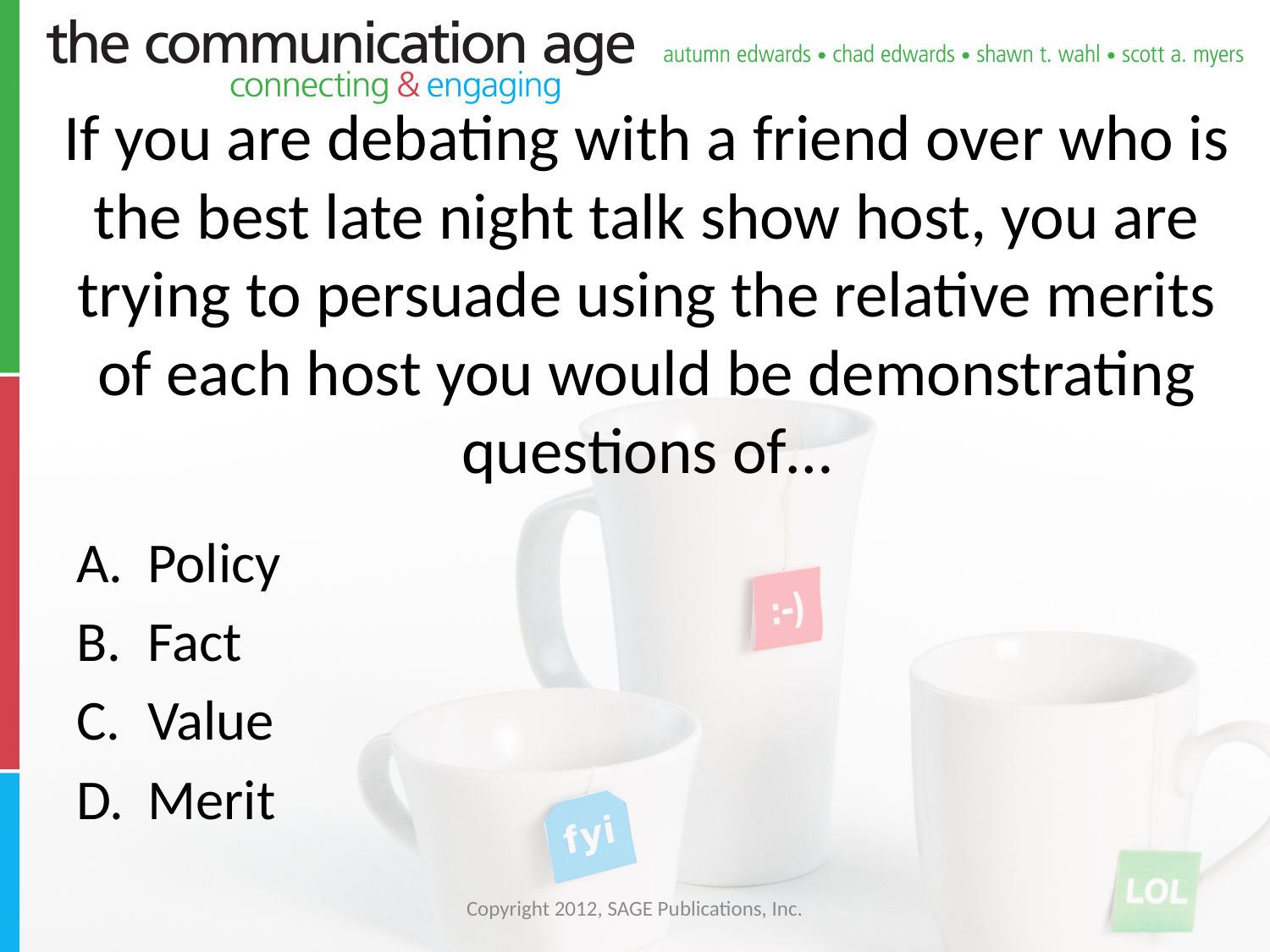

# If you are debating with a friend over who is the best late night talk show host, you are trying to persuade using the relative merits of each host you would be demonstrating questions of…
Policy
Fact
Value
Merit

Copyright 2012, SAGE Publications, Inc.